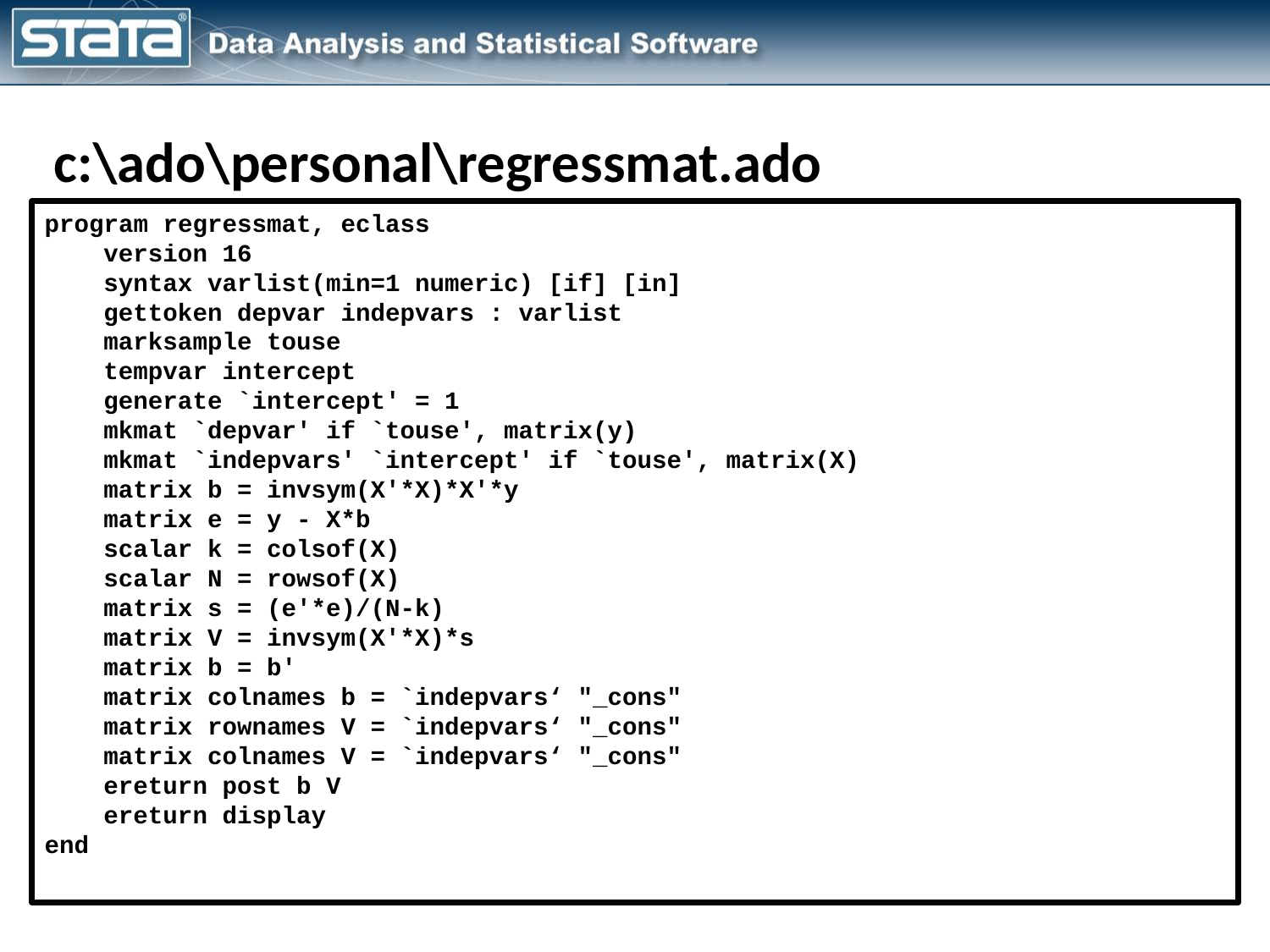

c:\ado\personal\regressmat.ado
program regressmat, eclass
    version 16
    syntax varlist(min=1 numeric) [if] [in]
    gettoken depvar indepvars : varlist
    marksample touse
    tempvar intercept
    generate `intercept' = 1
    mkmat `depvar' if `touse', matrix(y)
    mkmat `indepvars' `intercept' if `touse', matrix(X)
    matrix b = invsym(X'*X)*X'*y
    matrix e = y - X*b
    scalar k = colsof(X)
    scalar N = rowsof(X)
    matrix s = (e'*e)/(N-k)
    matrix V = invsym(X'*X)*s
    matrix b = b'
    matrix colnames b = `indepvars‘ "_cons"
    matrix rownames V = `indepvars‘ "_cons"
    matrix colnames V = `indepvars‘ "_cons"
    ereturn post b V
    ereturn display
end